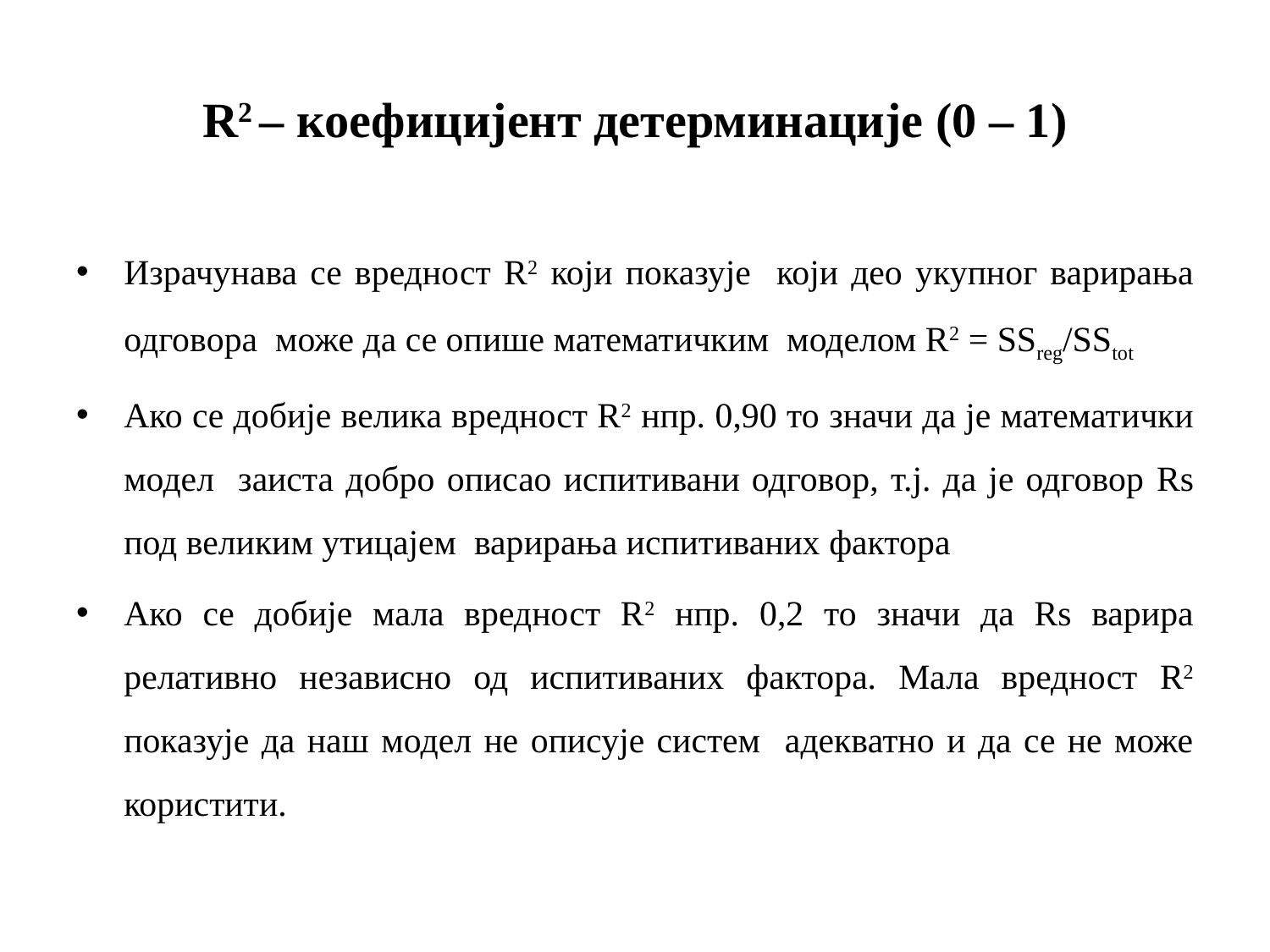

# R2 – коефицијент детерминације (0 – 1)
Израчунава се вредност R2 који показује  који део укупног варирања одговора  може да се опише математичким  моделом R2 = SSreg/SStot
Ако се добије велика вредност R2 нпр. 0,90 то значи да је математички модел  заиста добро описао испитивани одговор, т.ј. да је одговор Rs под великим утицајем  варирања испитиваних фактора
Ако се добије мала вредност R2 нпр. 0,2 то значи да Rs варира релативно независно од испитиваних фактора. Мала вредност R2 показује да наш модел не описује систем  адекватно и да се не може користити.